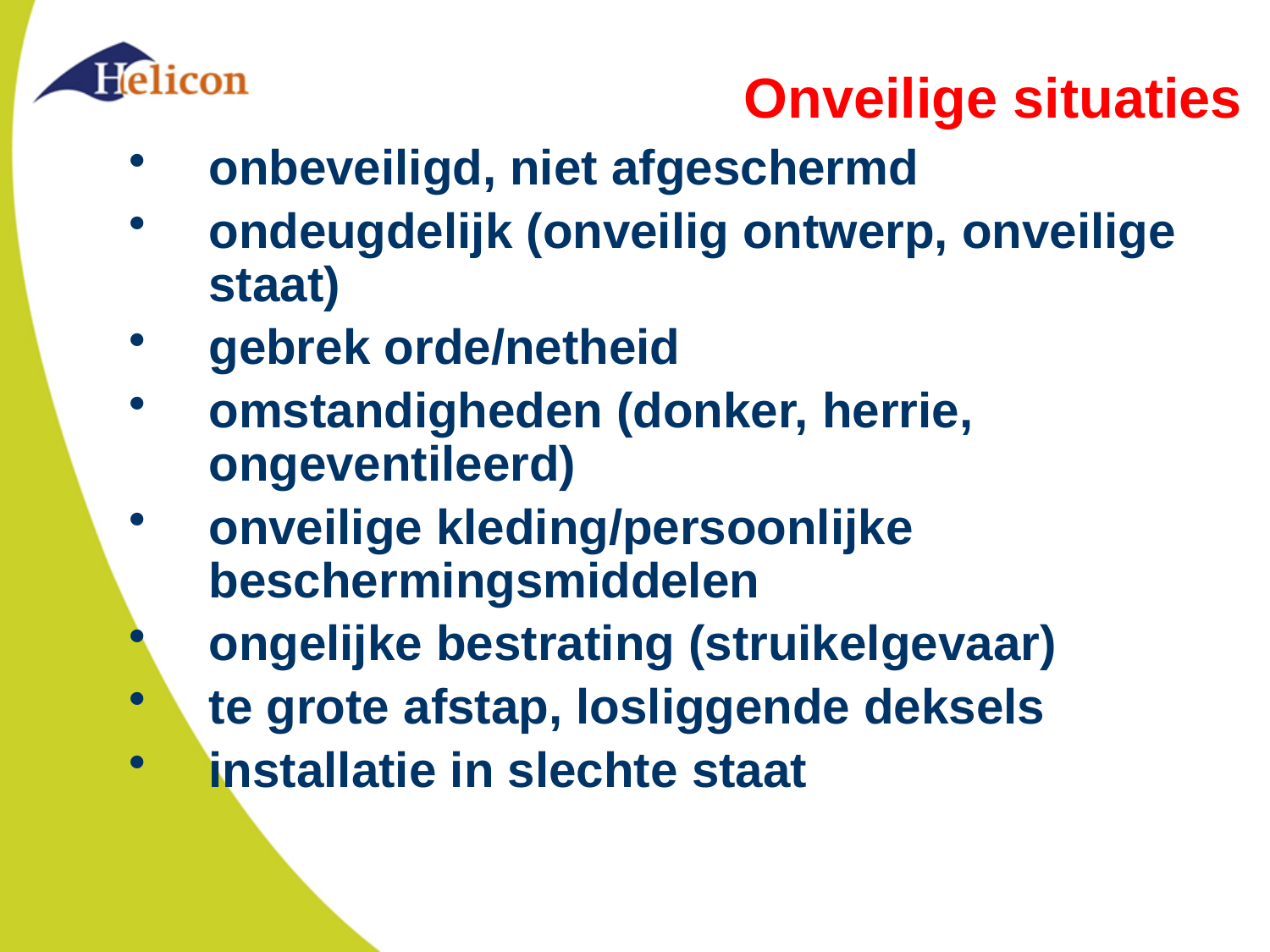

Onveilige situaties
onbeveiligd, niet afgeschermd
ondeugdelijk (onveilig ontwerp, onveilige staat)
gebrek orde/netheid
omstandigheden (donker, herrie, ongeventileerd)
onveilige kleding/persoonlijke beschermingsmiddelen
ongelijke bestrating (struikelgevaar)
te grote afstap, losliggende deksels
installatie in slechte staat